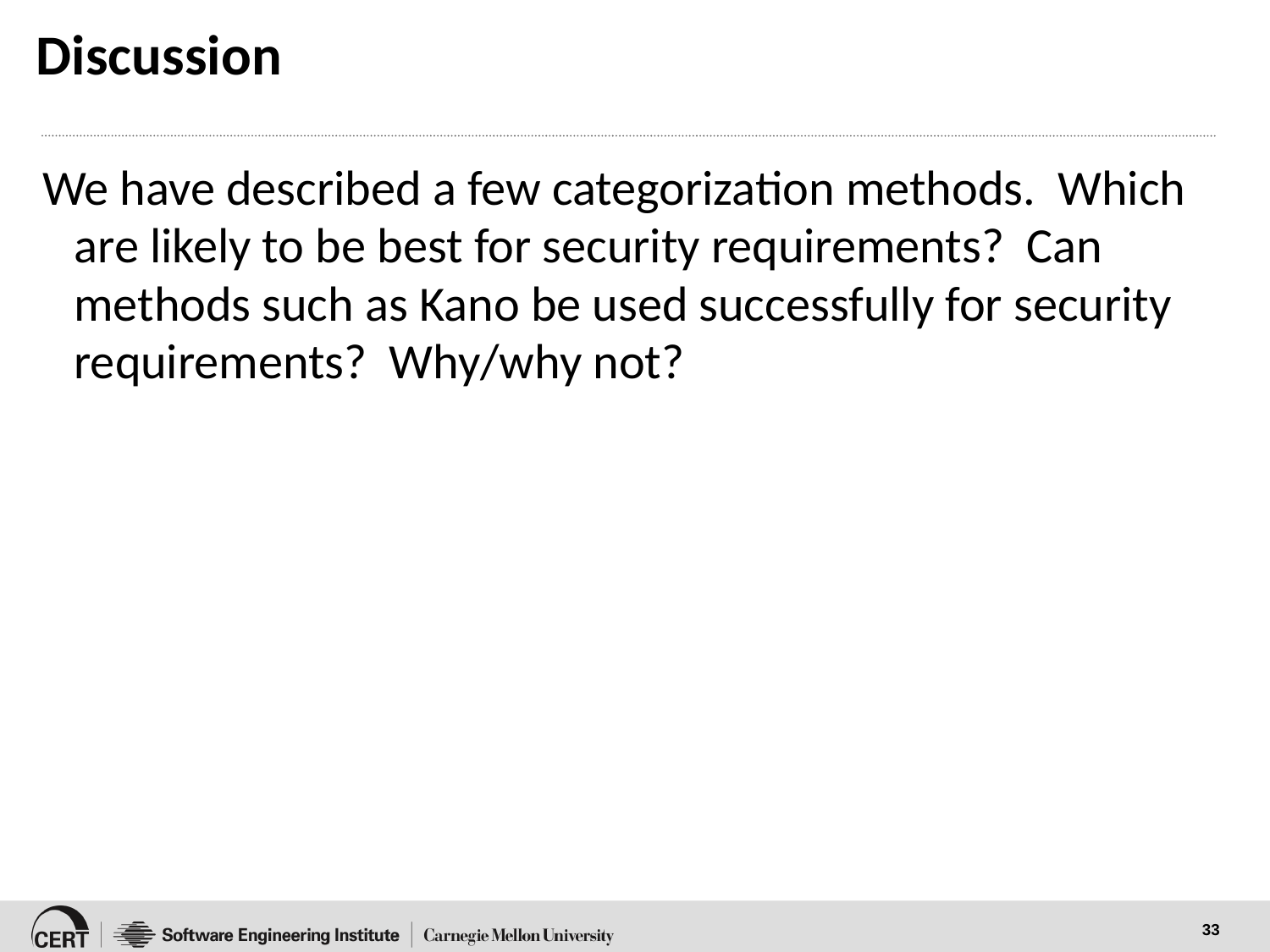

# Discussion
We have described a few categorization methods.  Which are likely to be best for security requirements?  Can methods such as Kano be used successfully for security requirements?  Why/why not?